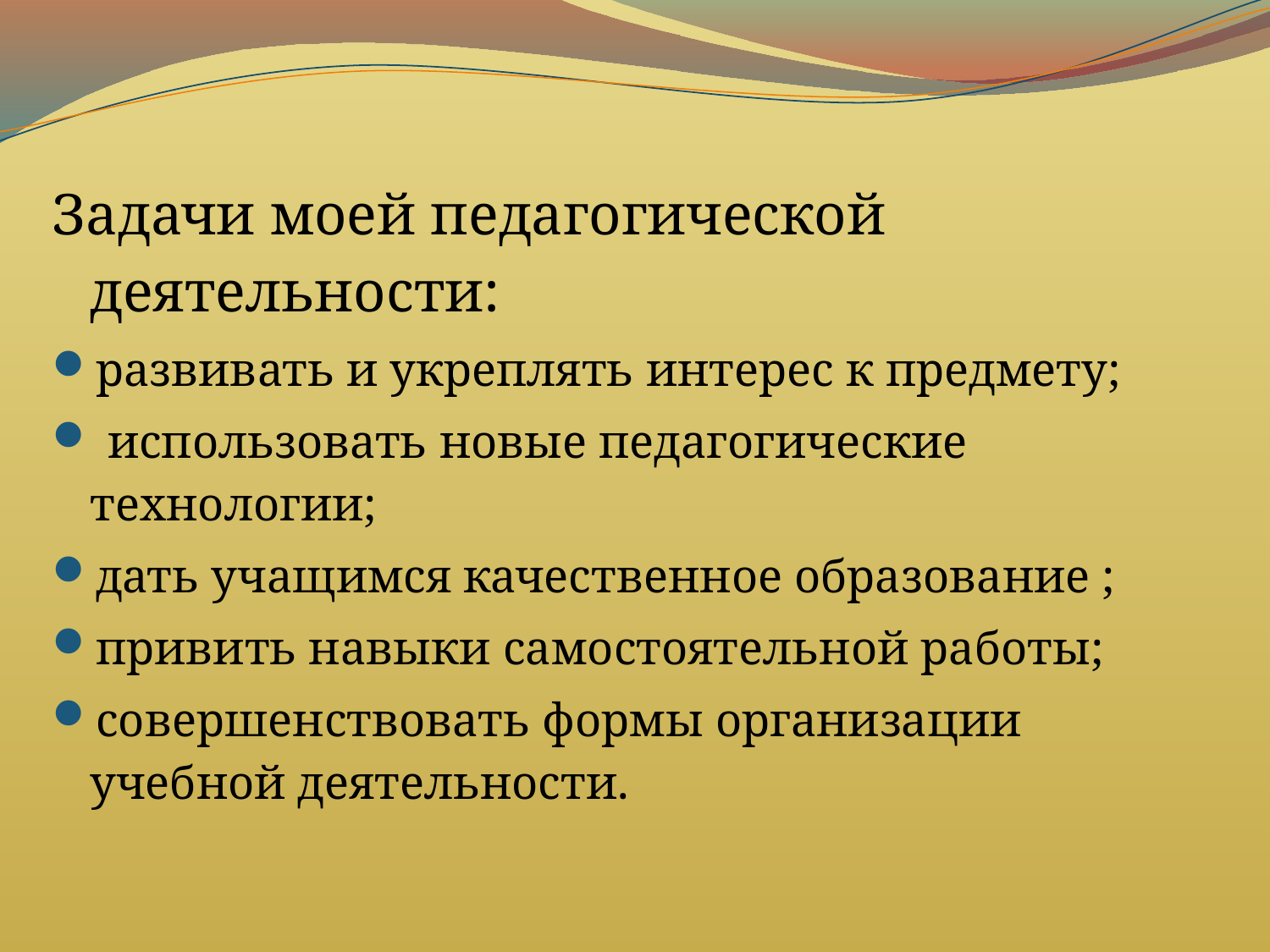

Задачи моей педагогической деятельности:
развивать и укреплять интерес к предмету;
 использовать новые педагогические  технологии;
дать учащимся качественное образование ;
привить навыки самостоятельной работы;
совершенствовать формы организации учебной деятельности.